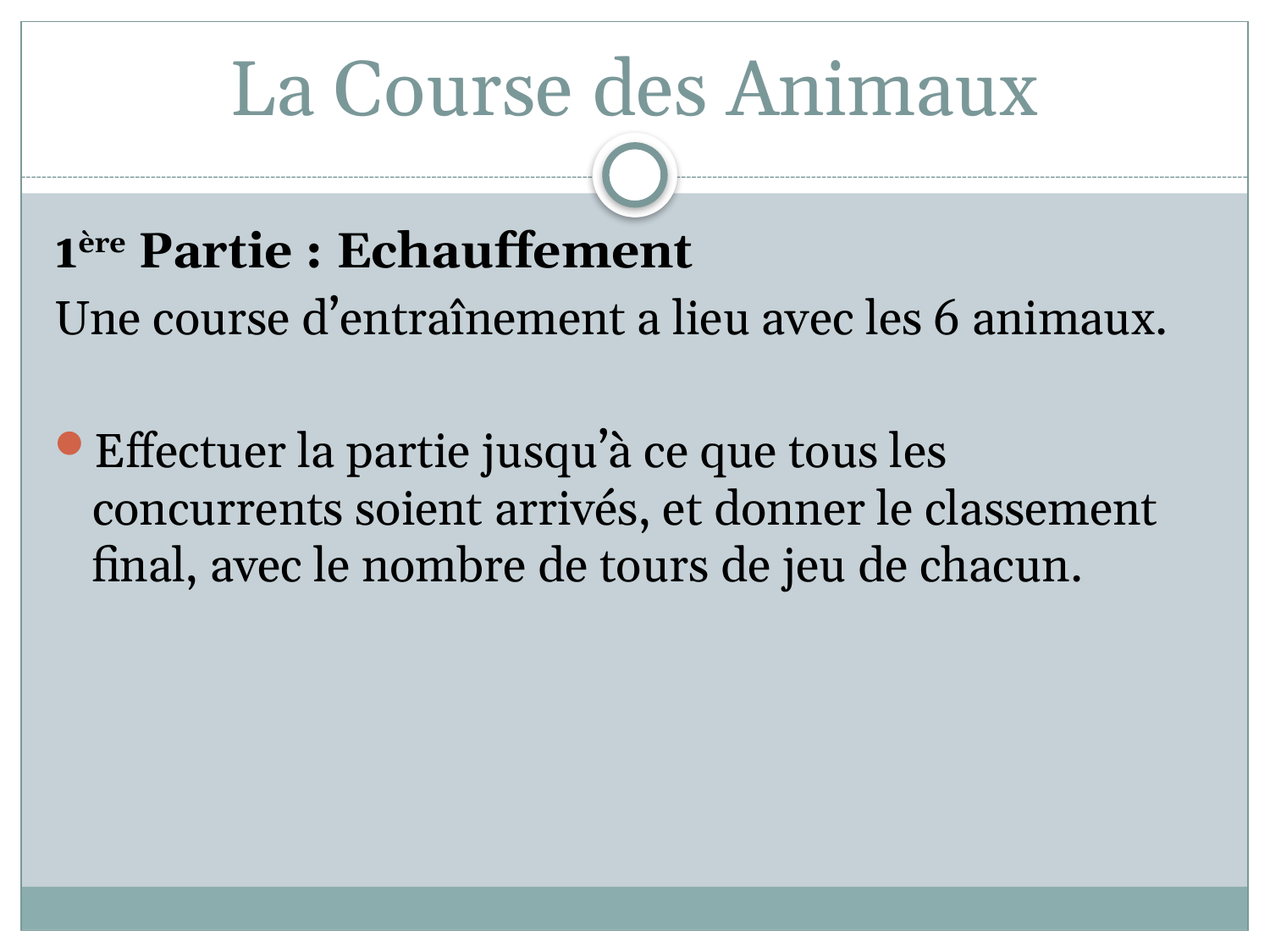

# La Course des Animaux
1ère Partie : Echauffement
Une course d’entraînement a lieu avec les 6 animaux.

Effectuer la partie jusqu’à ce que tous les concurrents soient arrivés, et donner le classement final, avec le nombre de tours de jeu de chacun.